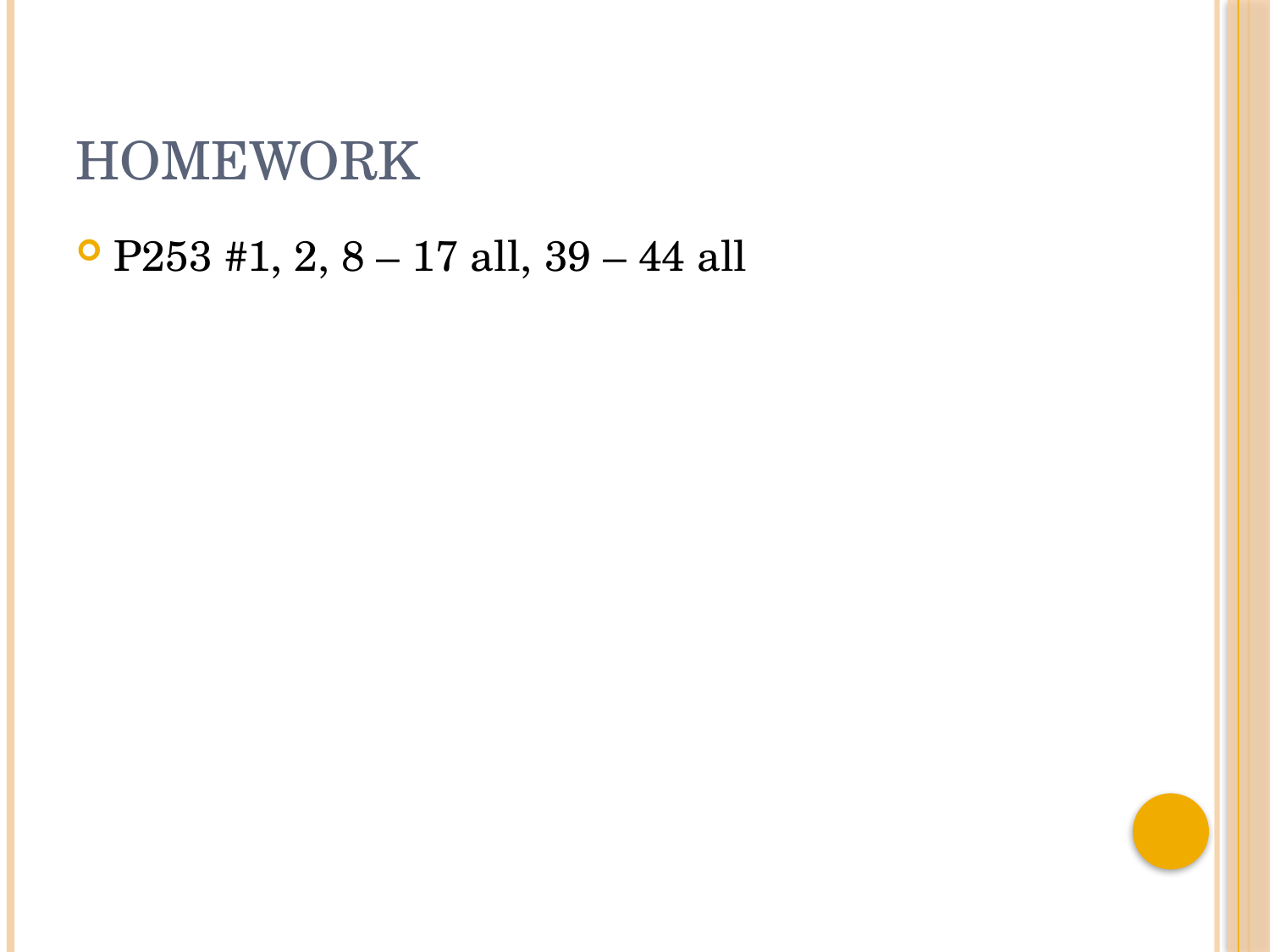

# Homework
P253 #1, 2, 8 – 17 all, 39 – 44 all